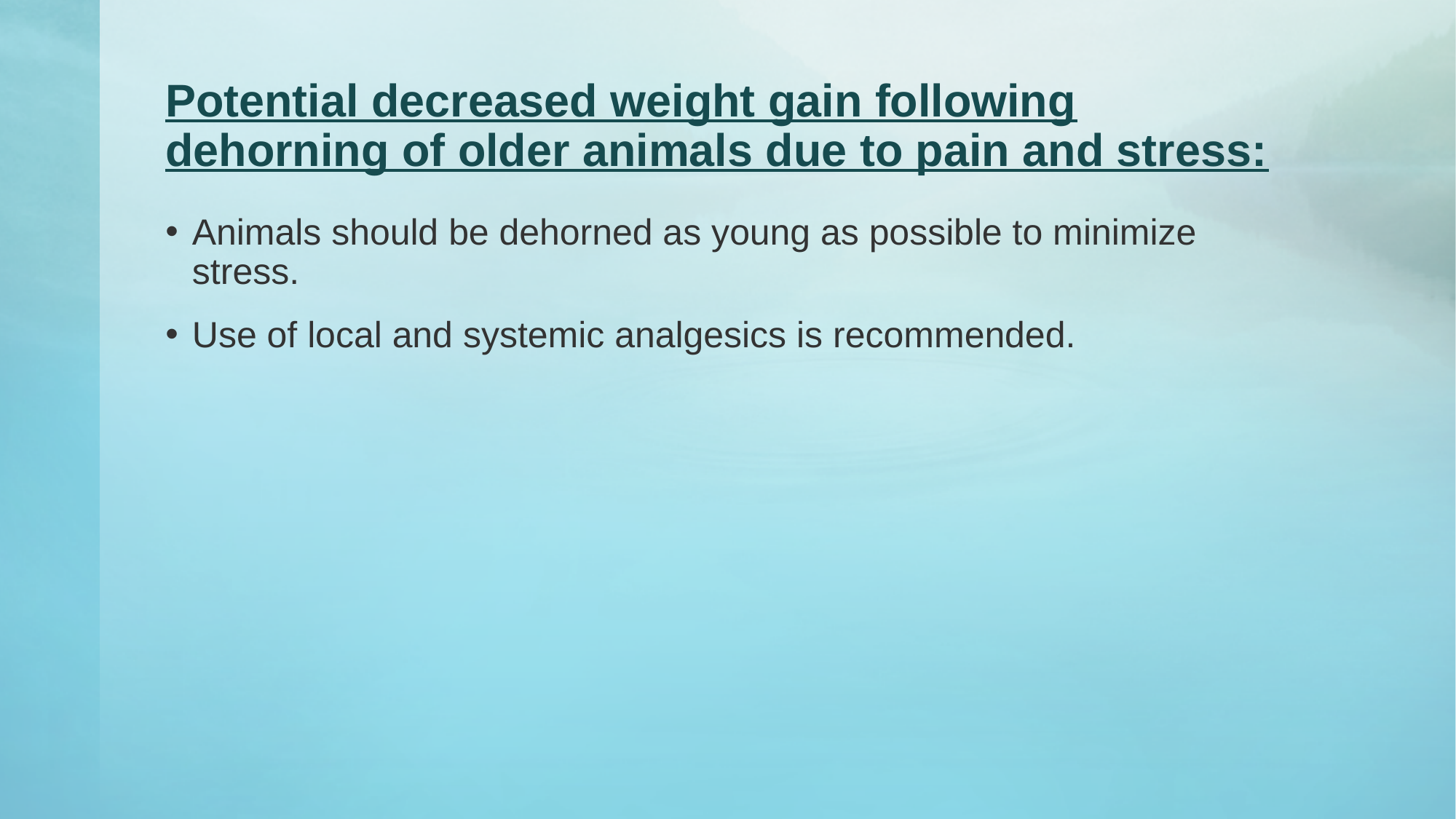

# Potential decreased weight gain following dehorning of older animals due to pain and stress:
Animals should be dehorned as young as possible to minimize stress.
Use of local and systemic analgesics is recommended.